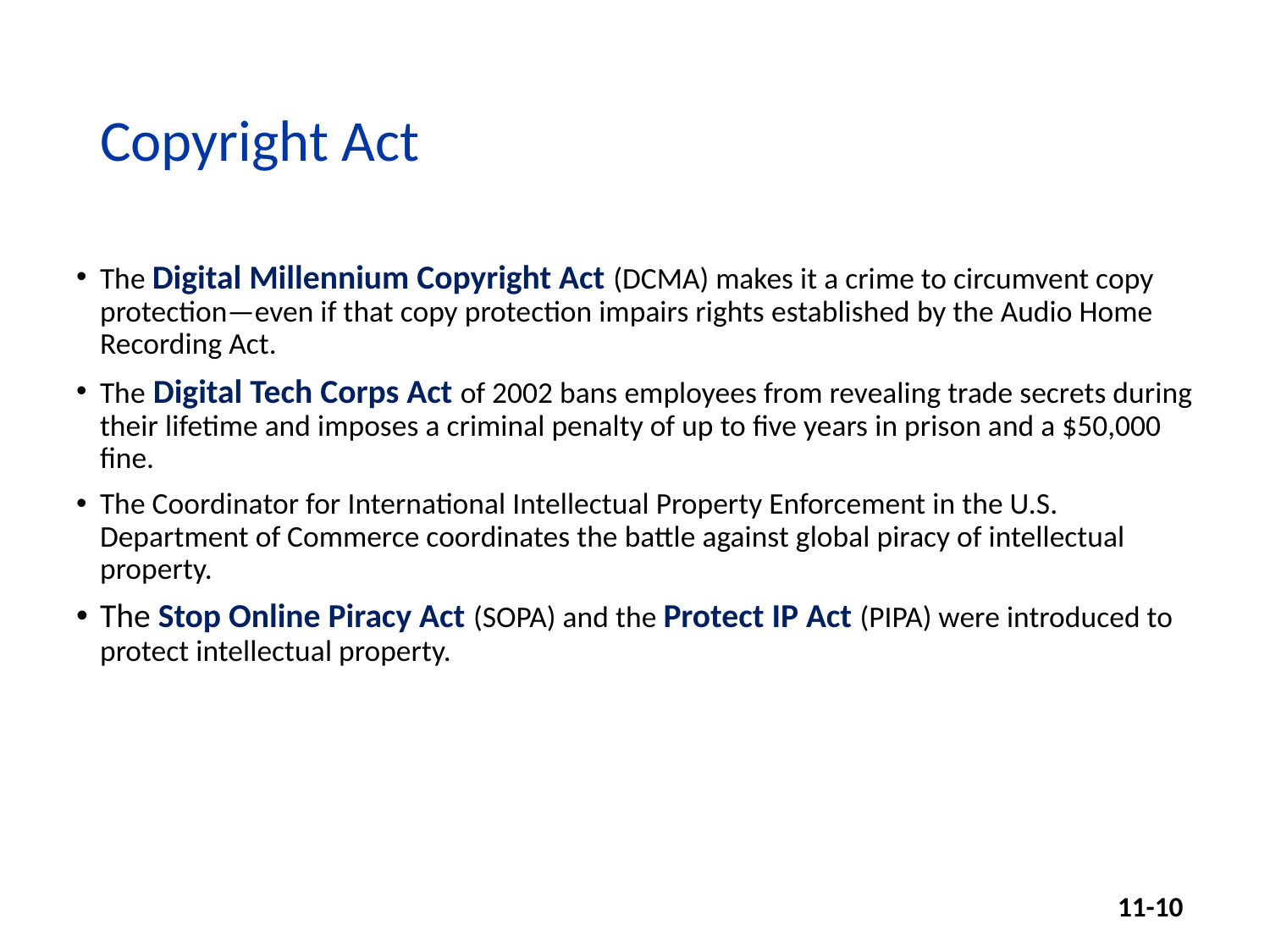

# Copyright Act
The Digital Millennium Copyright Act (DCMA) makes it a crime to circumvent copy protection—even if that copy protection impairs rights established by the Audio Home Recording Act.
The Digital Tech Corps Act of 2002 bans employees from revealing trade secrets during their lifetime and imposes a criminal penalty of up to five years in prison and a $50,000 fine.
The Coordinator for International Intellectual Property Enforcement in the U.S. Department of Commerce coordinates the battle against global piracy of intellectual property.
The Stop Online Piracy Act (SOPA) and the Protect IP Act (PIPA) were introduced to protect intellectual property.